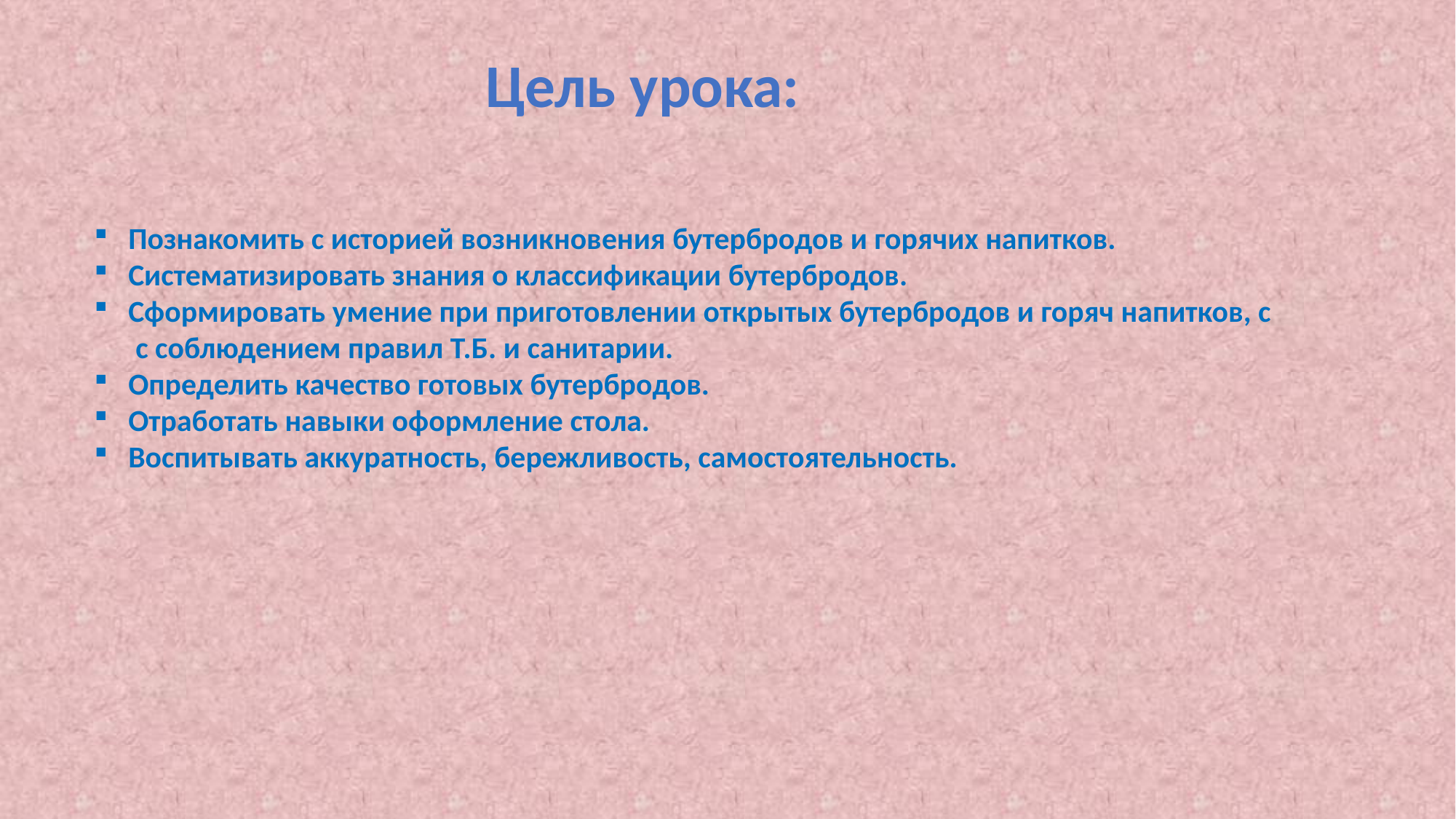

Цель урока:
Познакомить с историей возникновения бутербродов и горячих напитков.
Систематизировать знания о классификации бутербродов.
Сформировать умение при приготовлении открытых бутербродов и горяч напитков, с
      с соблюдением правил Т.Б. и санитарии.
Определить качество готовых бутербродов.
Отработать навыки оформление стола.
Воспитывать аккуратность, бережливость, самостоятельность.